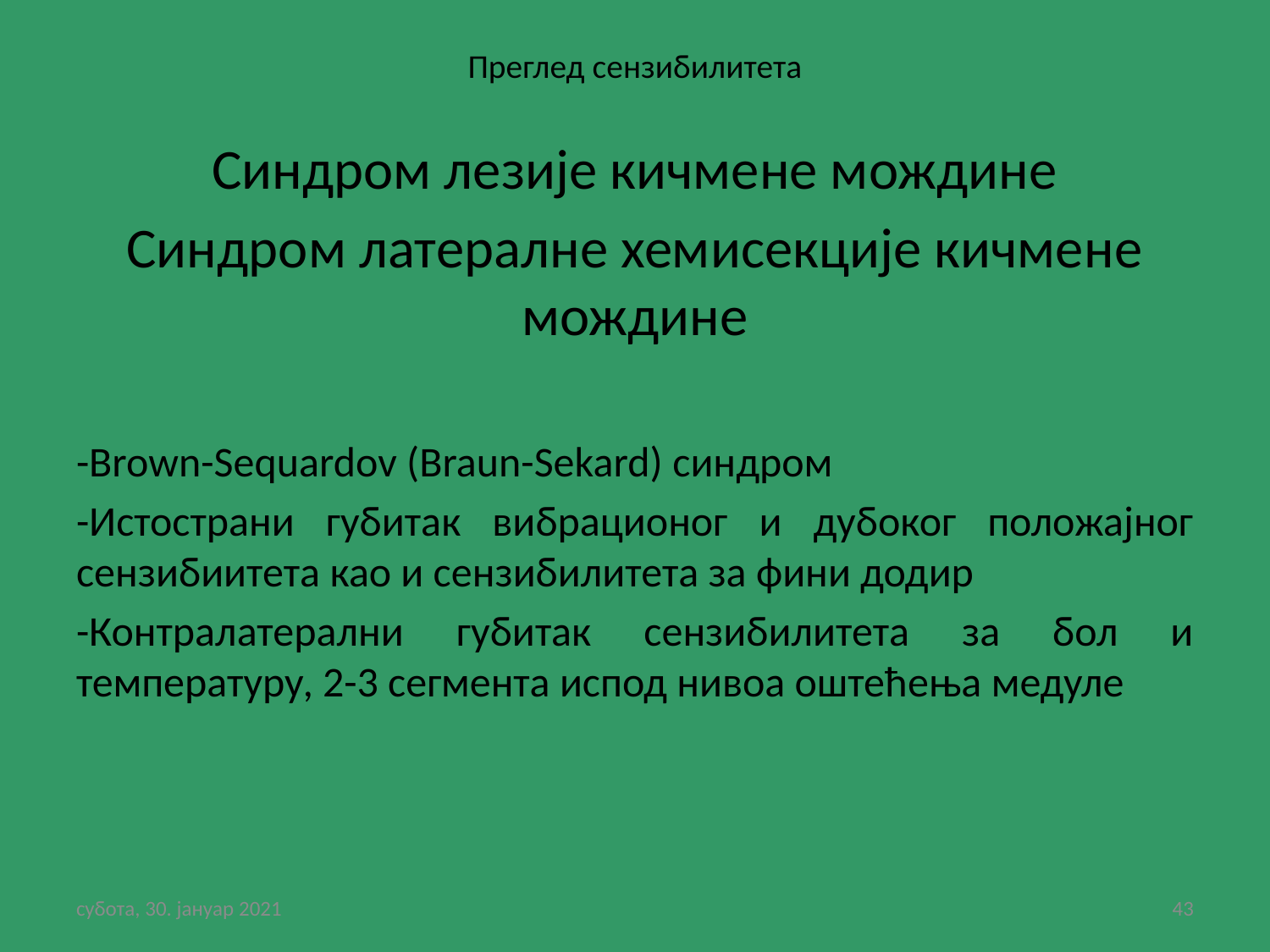

# Преглед сензибилитета
Синдром лезије кичмене мождине
Синдром латералне хемисекције кичмене мождине

-Brown-Sequardov (Braun-Sekard) синдром
-Истострани губитак вибрационог и дубоког положајног сензибиитета као и сензибилитета за фини додир
-Контралатерални губитак сензибилитета за бол и температуру, 2-3 сегмента испод нивоа оштећења медуле
субота, 30. јануар 2021
43